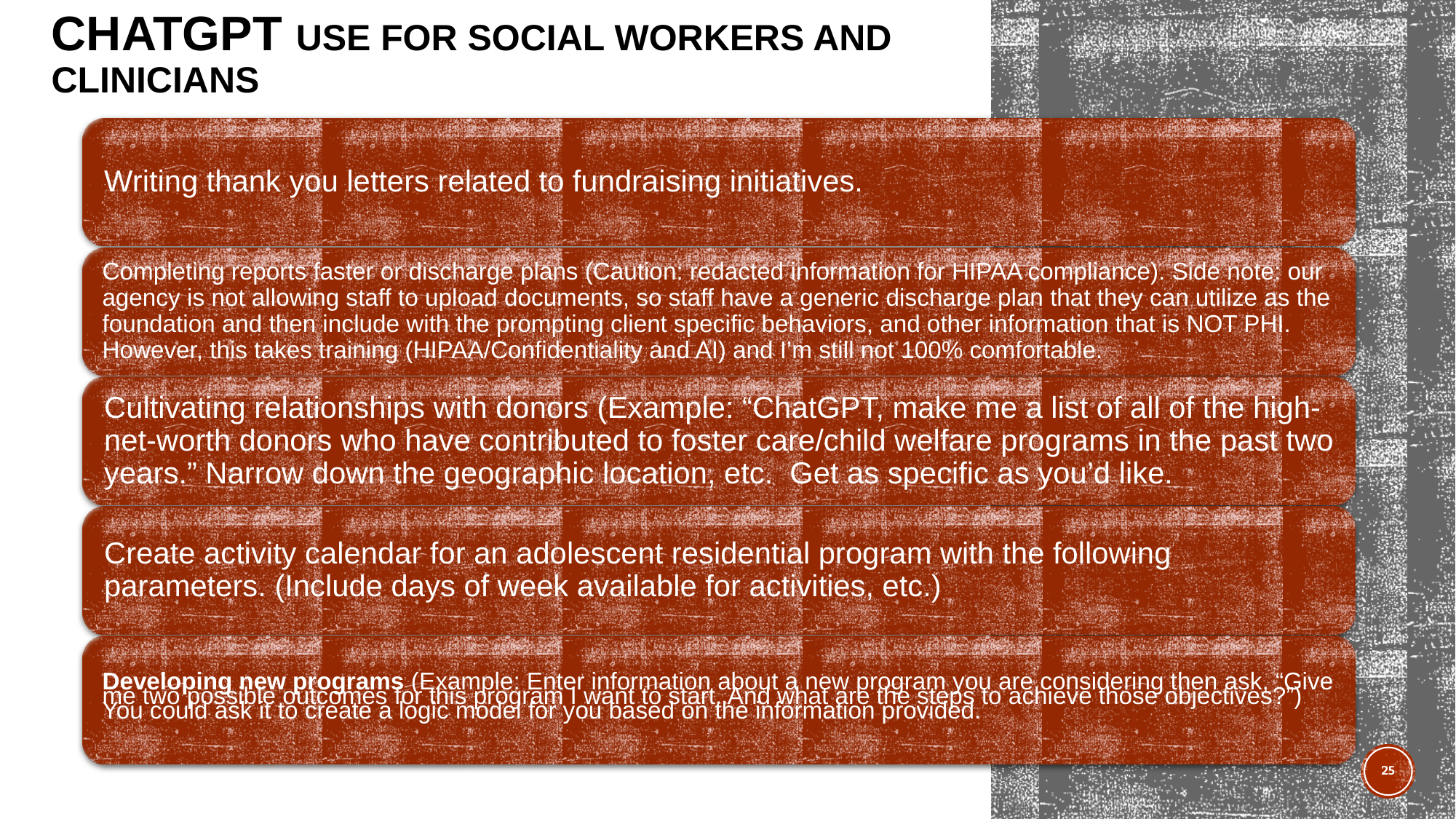

# ChatGPT Use for social workers and clinicians
Writing thank you letters related to fundraising initiatives.
Completing reports faster or discharge plans (Caution: redacted information for HIPAA compliance). Side note: our agency is not allowing staff to upload documents, so staff have a generic discharge plan that they can utilize as the foundation and then include with the prompting client specific behaviors, and other information that is NOT PHI.  However, this takes training (HIPAA/Confidentiality and AI) and I’m still not 100% comfortable.
Cultivating relationships with donors (Example: “ChatGPT, make me a list of all of the high-net-worth donors who have contributed to foster care/child welfare programs in the past two years.” Narrow down the geographic location, etc.  Get as specific as you’d like.
Create activity calendar for an adolescent residential program with the following parameters. (Include days of week available for activities, etc.)
Developing new programs (Example: Enter information about a new program you are considering then ask, “Give me two possible outcomes for this program I want to start. And what are the steps to achieve those objectives?”) You could ask it to create a logic model for you based on the information provided.
25